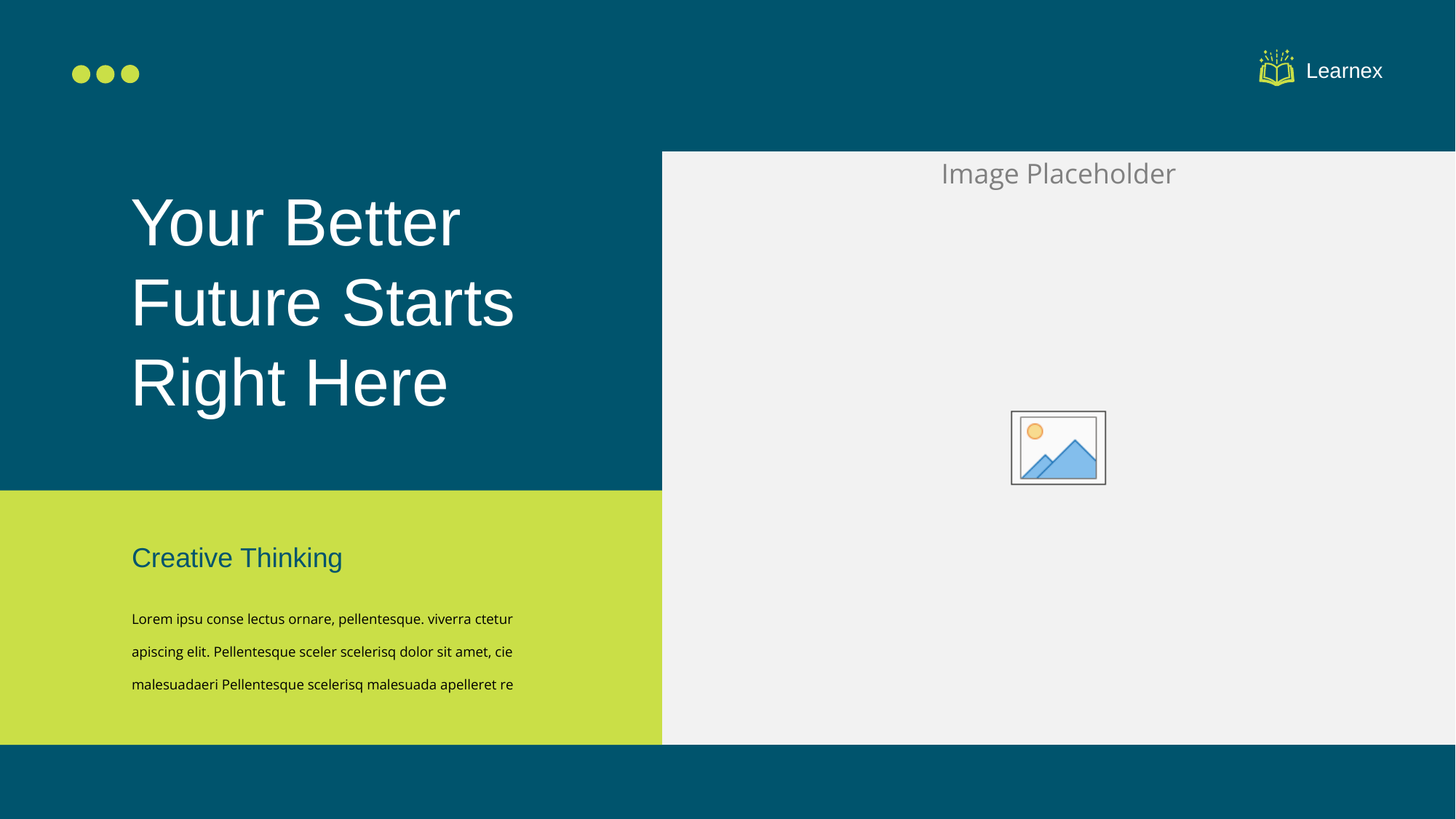

Learnex

Your Better Future Starts Right Here

Creative Thinking
Lorem ipsu conse lectus ornare, pellentesque. viverra ctetur apiscing elit. Pellentesque sceler scelerisq dolor sit amet, cie malesuadaeri Pellentesque scelerisq malesuada apelleret re